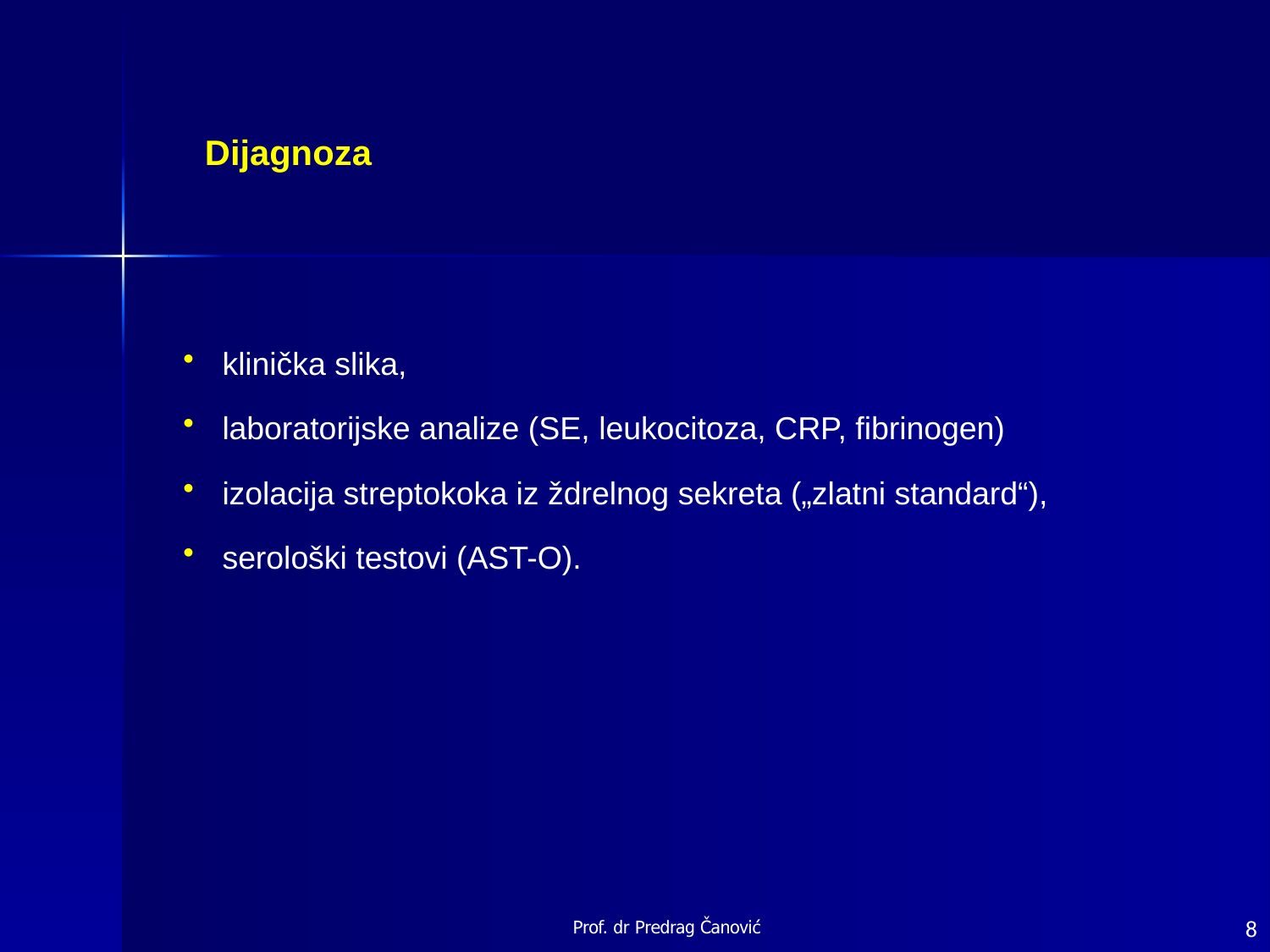

Dijagnoza
 klinička slika,
 laboratorijske analize (SE, leukocitoza, CRP, fibrinogen)
 izolacija streptokoka iz ždrelnog sekreta („zlatni standard“),
 serološki testovi (AST-O).
Prof. dr Predrag Čanović
8